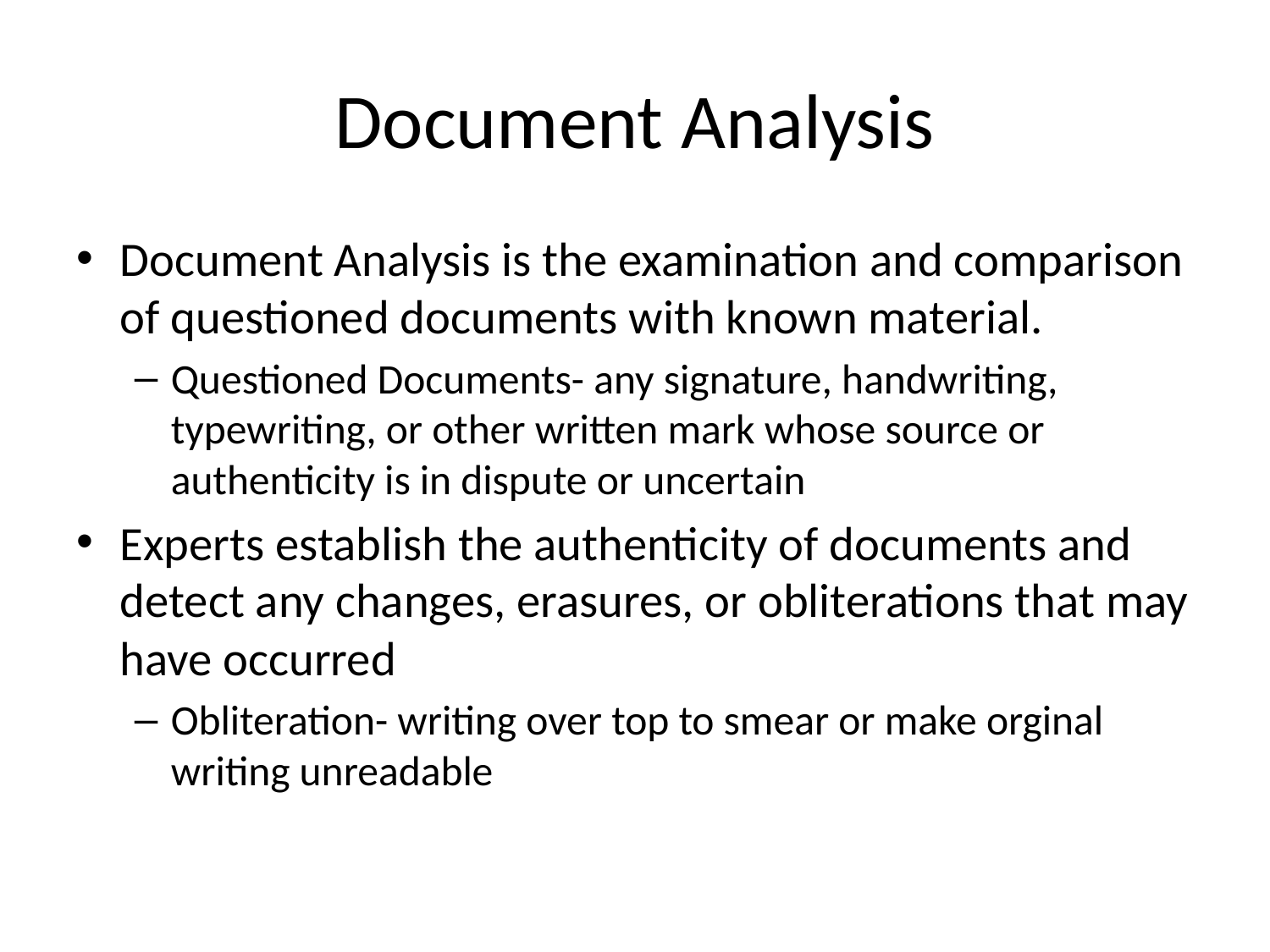

# Document Analysis
Document Analysis is the examination and comparison of questioned documents with known material.
Questioned Documents- any signature, handwriting, typewriting, or other written mark whose source or authenticity is in dispute or uncertain
Experts establish the authenticity of documents and detect any changes, erasures, or obliterations that may have occurred
Obliteration- writing over top to smear or make orginal writing unreadable